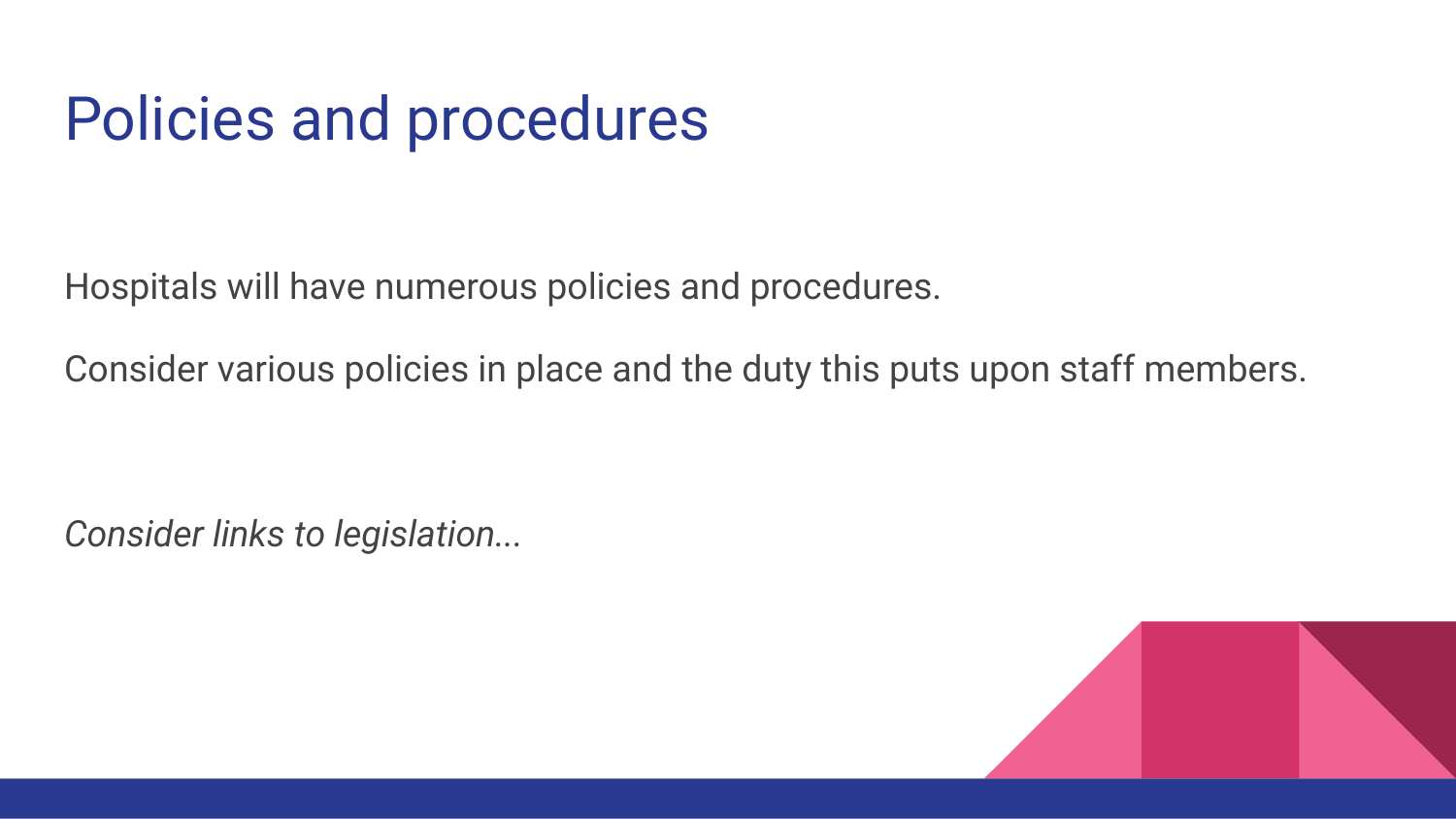

# Policies and procedures
Hospitals will have numerous policies and procedures.
Consider various policies in place and the duty this puts upon staff members.

Consider links to legislation...